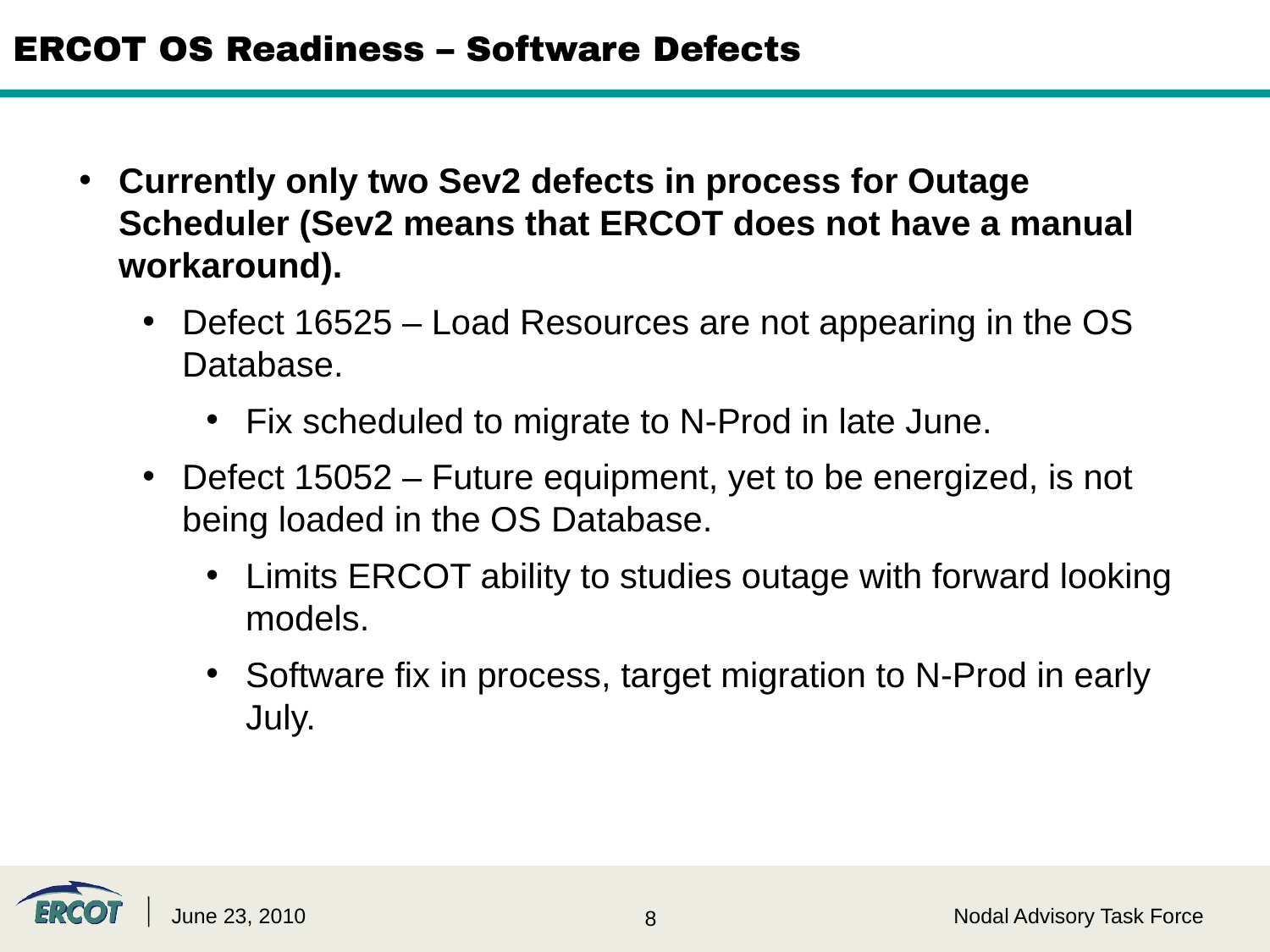

ERCOT OS Readiness – Software Defects
Currently only two Sev2 defects in process for Outage Scheduler (Sev2 means that ERCOT does not have a manual workaround).
Defect 16525 – Load Resources are not appearing in the OS Database.
Fix scheduled to migrate to N-Prod in late June.
Defect 15052 – Future equipment, yet to be energized, is not being loaded in the OS Database.
Limits ERCOT ability to studies outage with forward looking models.
Software fix in process, target migration to N-Prod in early July.

June 23, 2010
Nodal Advisory Task Force